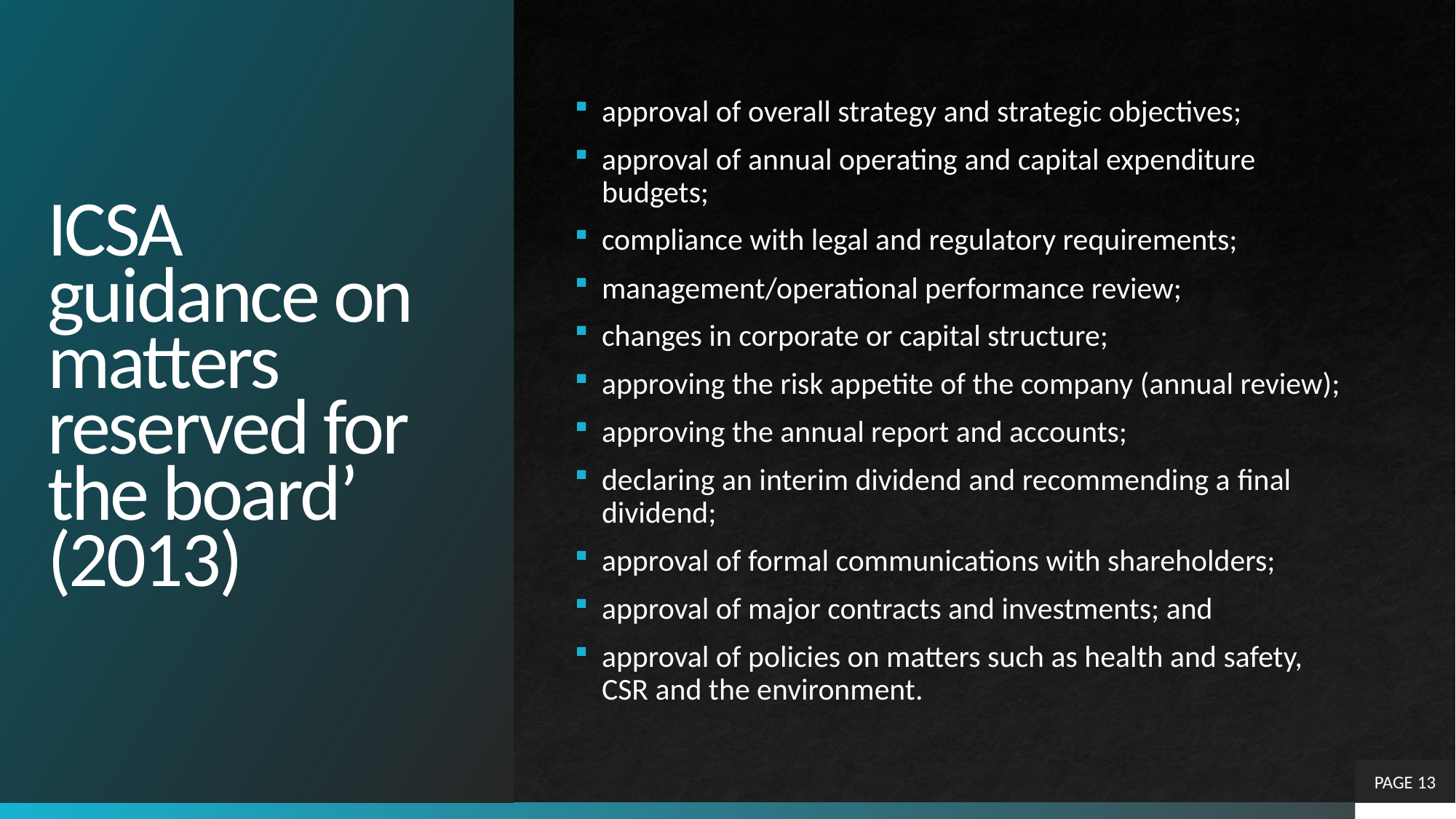

# ICSA guidance on matters reserved for the board’ (2013)
approval of overall strategy and strategic objectives;
approval of annual operating and capital expenditure budgets;
compliance with legal and regulatory requirements;
management/operational performance review;
changes in corporate or capital structure;
approving the risk appetite of the company (annual review);
approving the annual report and accounts;
declaring an interim dividend and recommending a final dividend;
approval of formal communications with shareholders;
approval of major contracts and investments; and
approval of policies on matters such as health and safety, CSR and the environment.
PAGE 13